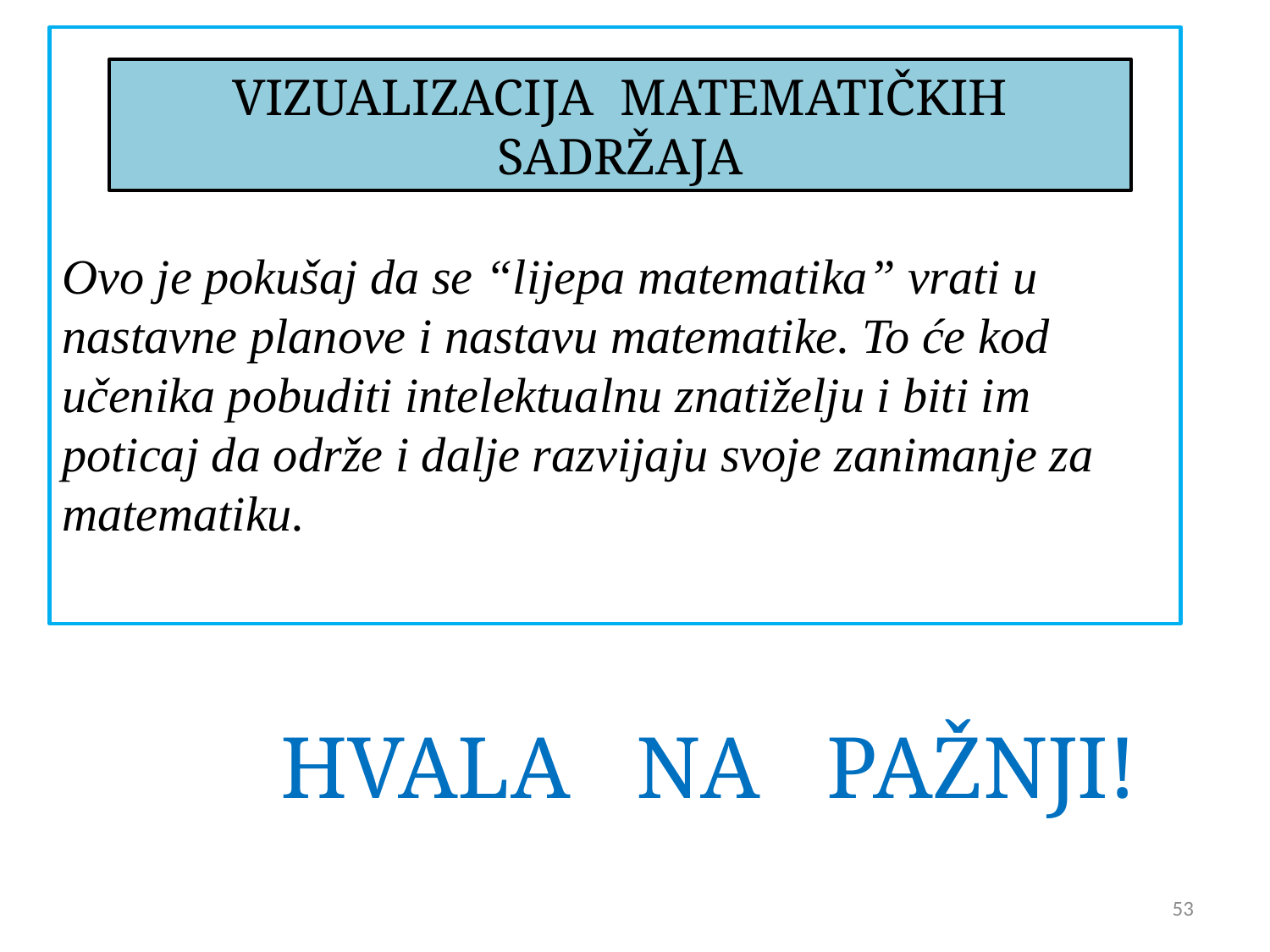

Ovo je pokušaj da se “lijepa matematika” vrati u nastavne planove i nastavu matematike. To će kod učenika pobuditi intelektualnu znatiželju i biti im poticaj da održe i dalje razvijaju svoje zanimanje za matematiku.
VIZUALIZACIJA  MATEMATIČKIH SADRŽAJA
HVALA   NA   PAŽNJI!
53